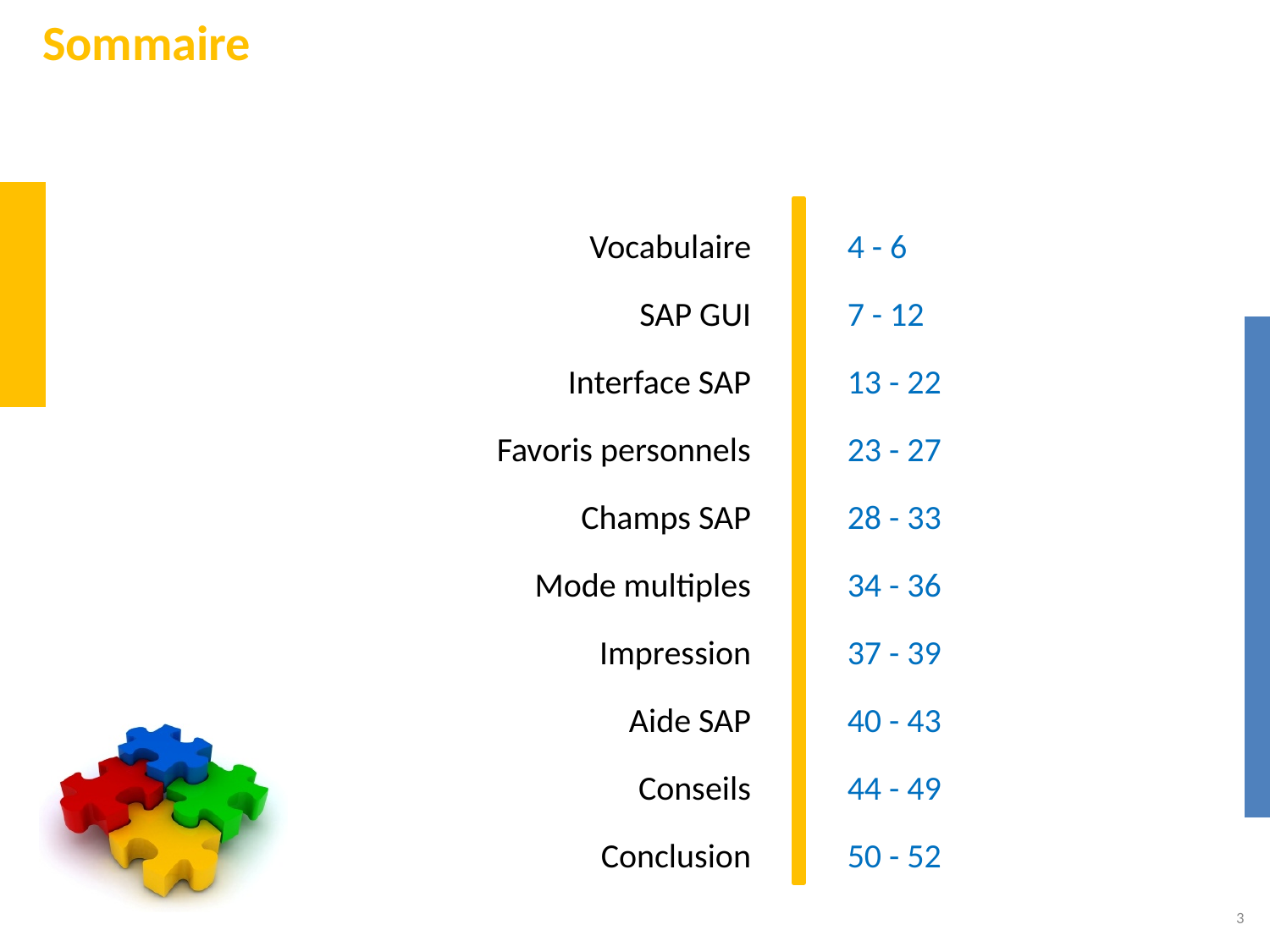

# Sommaire
Vocabulaire
SAP GUI
Interface SAP
Favoris personnels
Champs SAP
Mode multiples
Impression
Aide SAP
Conseils
Conclusion
4 - 6
7 - 12
13 - 22
23 - 27
28 - 33
34 - 36
37 - 39
40 - 43
44 - 49
50 - 52
3